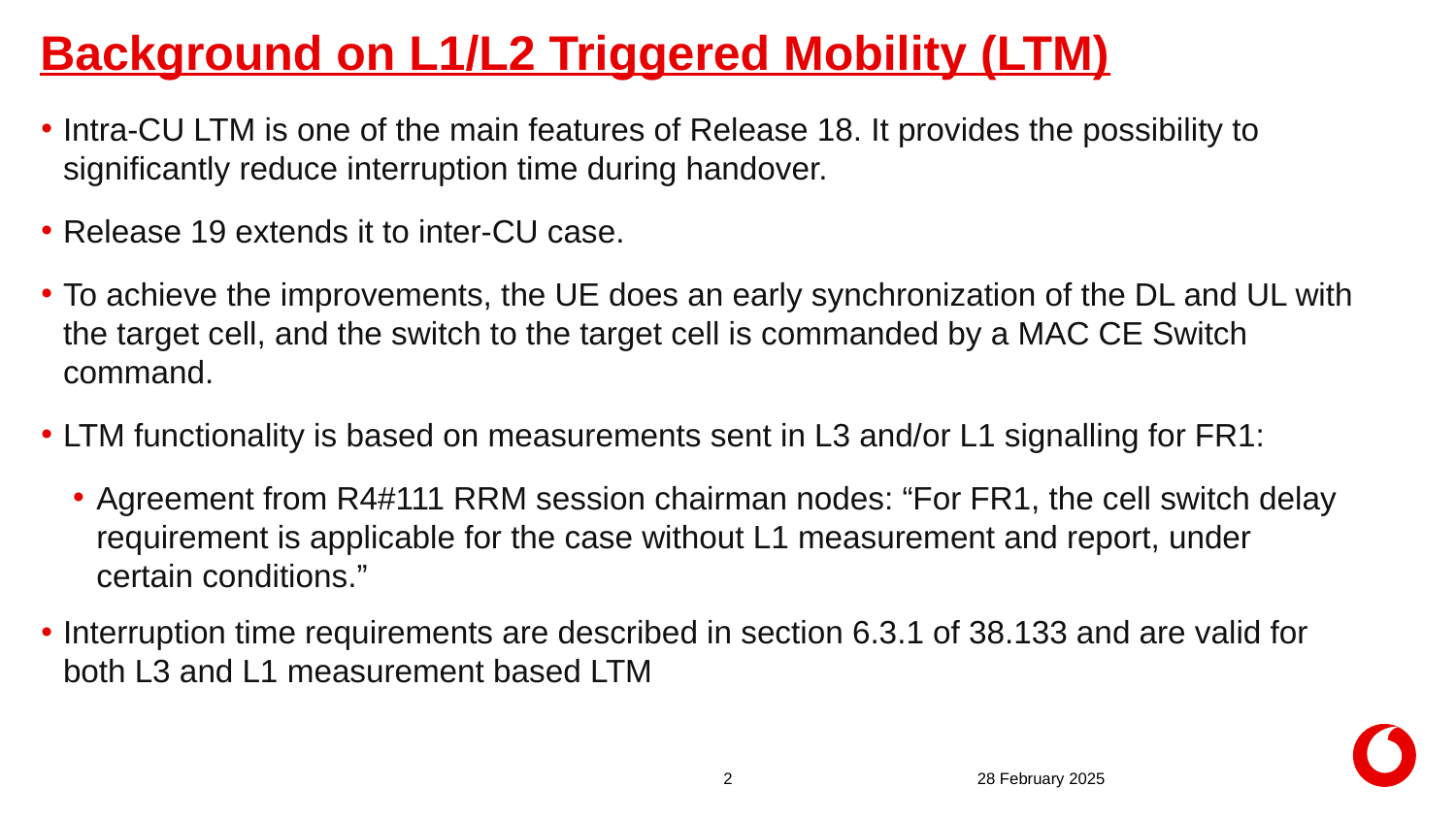

# Background on L1/L2 Triggered Mobility (LTM)
Intra-CU LTM is one of the main features of Release 18. It provides the possibility to significantly reduce interruption time during handover.
Release 19 extends it to inter-CU case.
To achieve the improvements, the UE does an early synchronization of the DL and UL with the target cell, and the switch to the target cell is commanded by a MAC CE Switch command.
LTM functionality is based on measurements sent in L3 and/or L1 signalling for FR1:
Agreement from R4#111 RRM session chairman nodes: “For FR1, the cell switch delay requirement is applicable for the case without L1 measurement and report, under certain conditions.”
Interruption time requirements are described in section 6.3.1 of 38.133 and are valid for both L3 and L1 measurement based LTM
28 February 2025
2